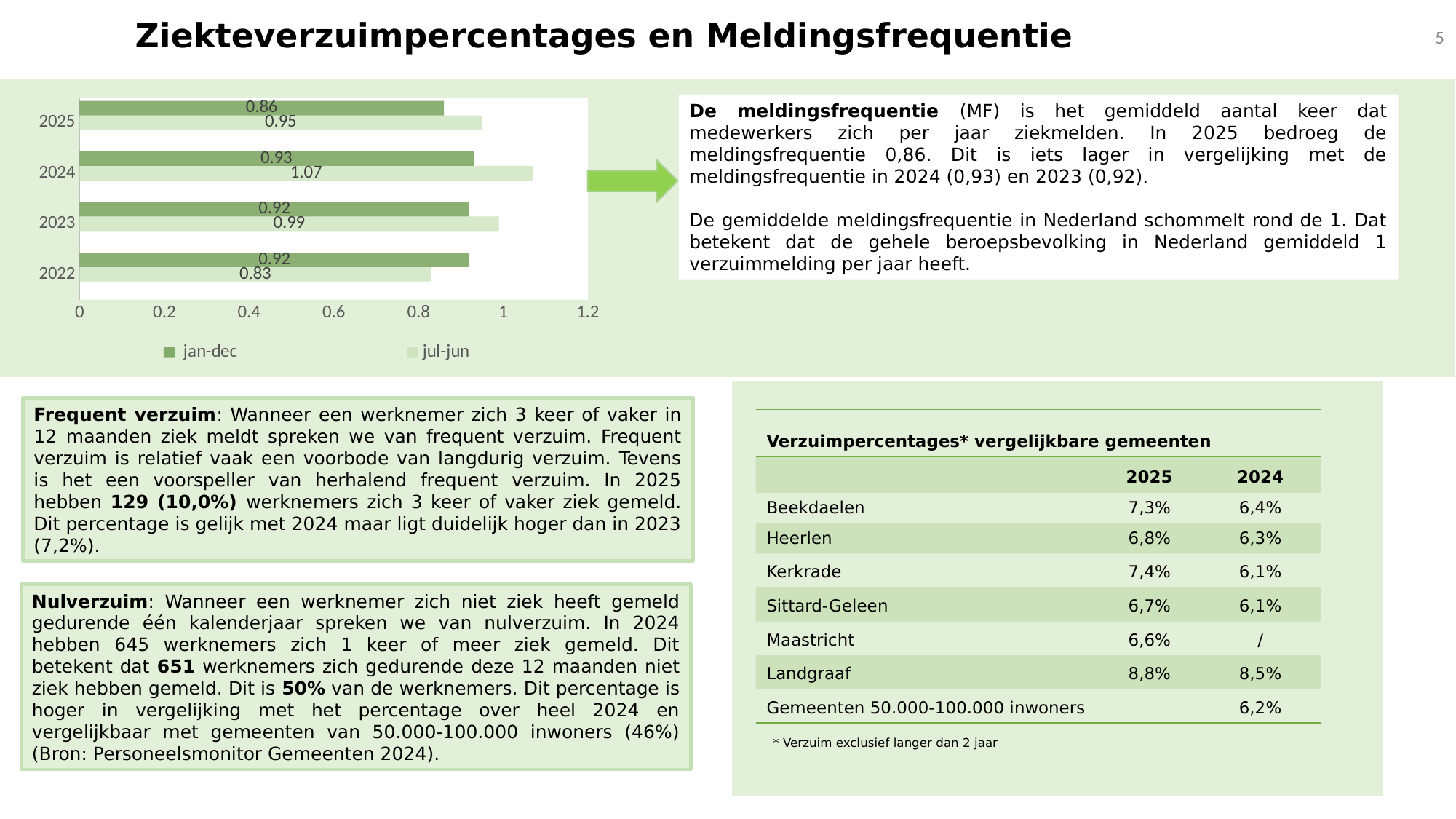

# Ziekteverzuimpercentages en Meldingsfrequentie
5

### Chart

| Category |  | jul-jun |  jan-dec |
|---|---|---|---|
| 2022 | None | 0.83 | 0.92 |
| 2023 | None | 0.99 | 0.92 |
| 2024 | None | 1.07 | 0.93 |
| 2025 | None | 0.95 | 0.86 |
De meldingsfrequentie (MF) is het gemiddeld aantal keer dat medewerkers zich per jaar ziekmelden. In 2025 bedroeg de meldingsfrequentie 0,86. Dit is iets lager in vergelijking met de meldingsfrequentie in 2024 (0,93) en 2023 (0,92).

De gemiddelde meldingsfrequentie in Nederland schommelt rond de 1. Dat betekent dat de gehele beroepsbevolking in Nederland gemiddeld 1 verzuimmelding per jaar heeft.

Frequent verzuim: Wanneer een werknemer zich 3 keer of vaker in 12 maanden ziek meldt spreken we van frequent verzuim. Frequent verzuim is relatief vaak een voorbode van langdurig verzuim. Tevens is het een voorspeller van herhalend frequent verzuim. In 2025 hebben 129 (10,0%) werknemers zich 3 keer of vaker ziek gemeld. Dit percentage is gelijk met 2024 maar ligt duidelijk hoger dan in 2023 (7,2%).
| Verzuimpercentages\* vergelijkbare gemeenten |  |  |
| --- | --- | --- |
|  | 2025 | 2024 |
| Beekdaelen | 7,3% | 6,4% |
| Heerlen | 6,8% | 6,3% |
| Kerkrade | 7,4% | 6,1% |
| Sittard-Geleen | 6,7% | 6,1% |
| Maastricht | 6,6% | / |
| Landgraaf | 8,8% | 8,5% |
| Gemeenten 50.000-100.000 inwoners |  | 6,2% |
Nulverzuim: Wanneer een werknemer zich niet ziek heeft gemeld gedurende één kalenderjaar spreken we van nulverzuim. In 2024 hebben 645 werknemers zich 1 keer of meer ziek gemeld. Dit betekent dat 651 werknemers zich gedurende deze 12 maanden niet ziek hebben gemeld. Dit is 50% van de werknemers. Dit percentage is hoger in vergelijking met het percentage over heel 2024 en vergelijkbaar met gemeenten van 50.000-100.000 inwoners (46%) (Bron: Personeelsmonitor Gemeenten 2024).
* Verzuim exclusief langer dan 2 jaar